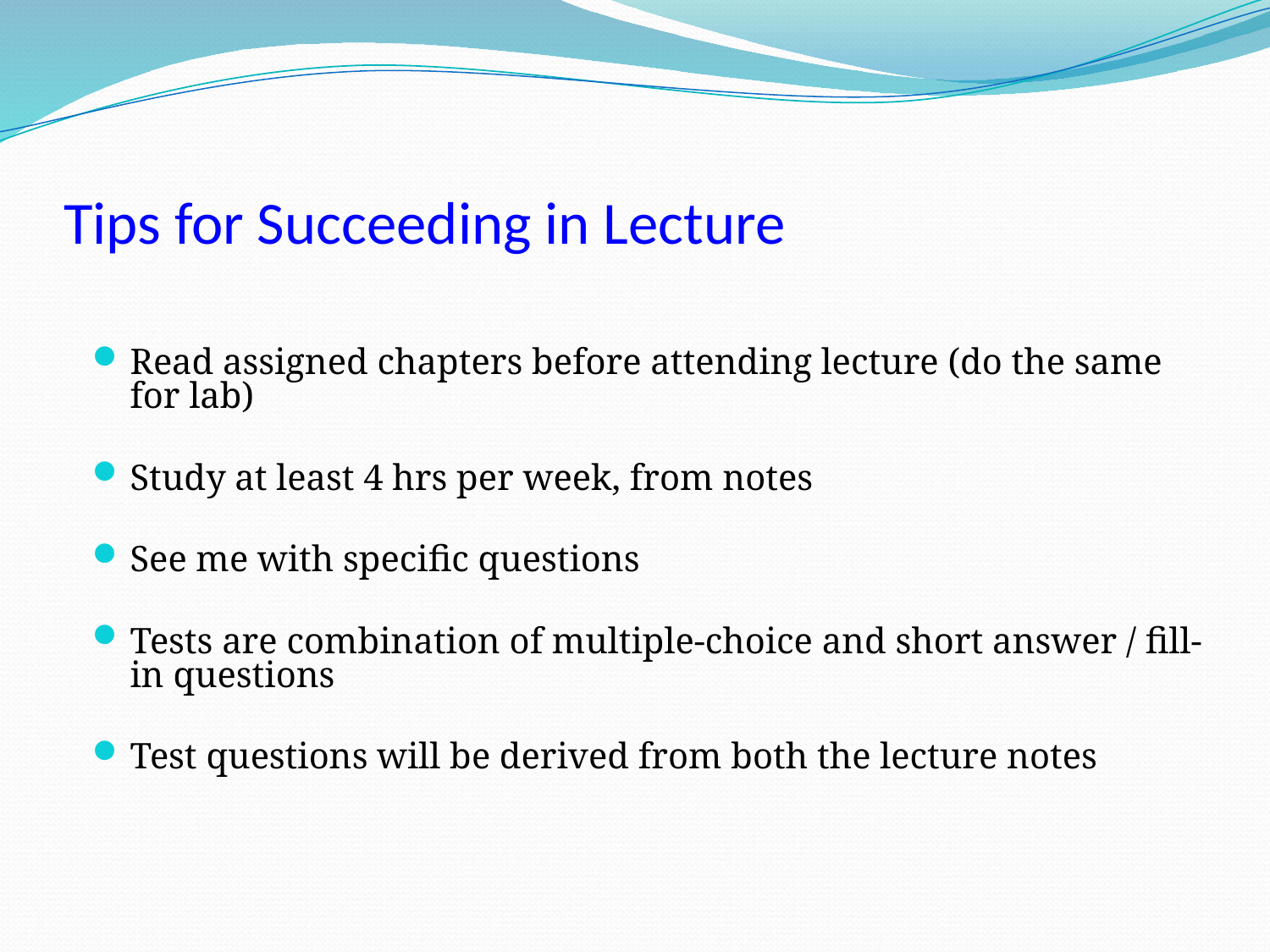

# Tips for Succeeding in Lecture
Read assigned chapters before attending lecture (do the same for lab)

Study at least 4 hrs per week, from notes

See me with specific questions

Tests are combination of multiple-choice and short answer / fill-in questions

Test questions will be derived from both the lecture notes